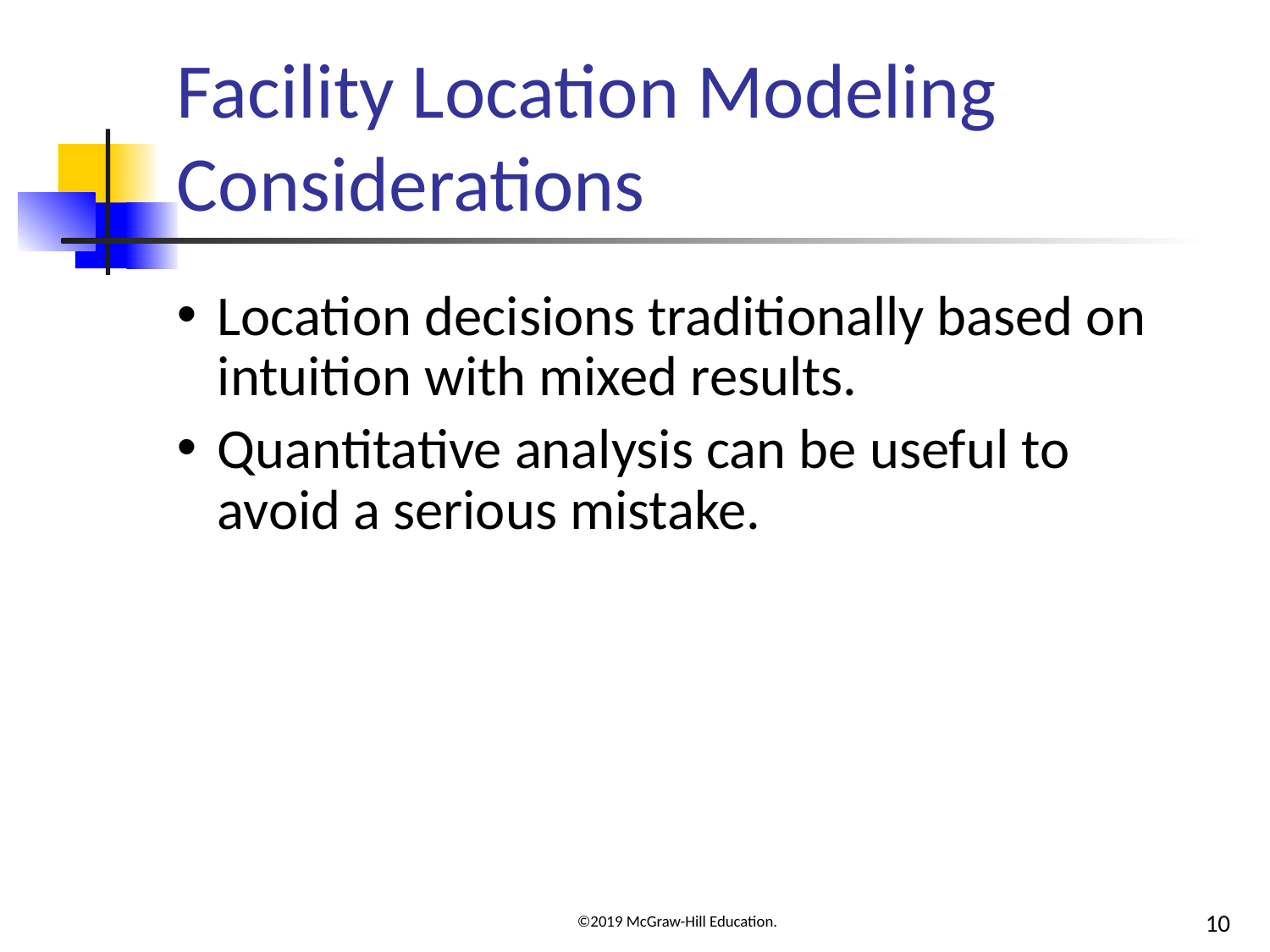

# Facility Location Modeling Considerations
Location decisions traditionally based on intuition with mixed results.
Quantitative analysis can be useful to avoid a serious mistake.